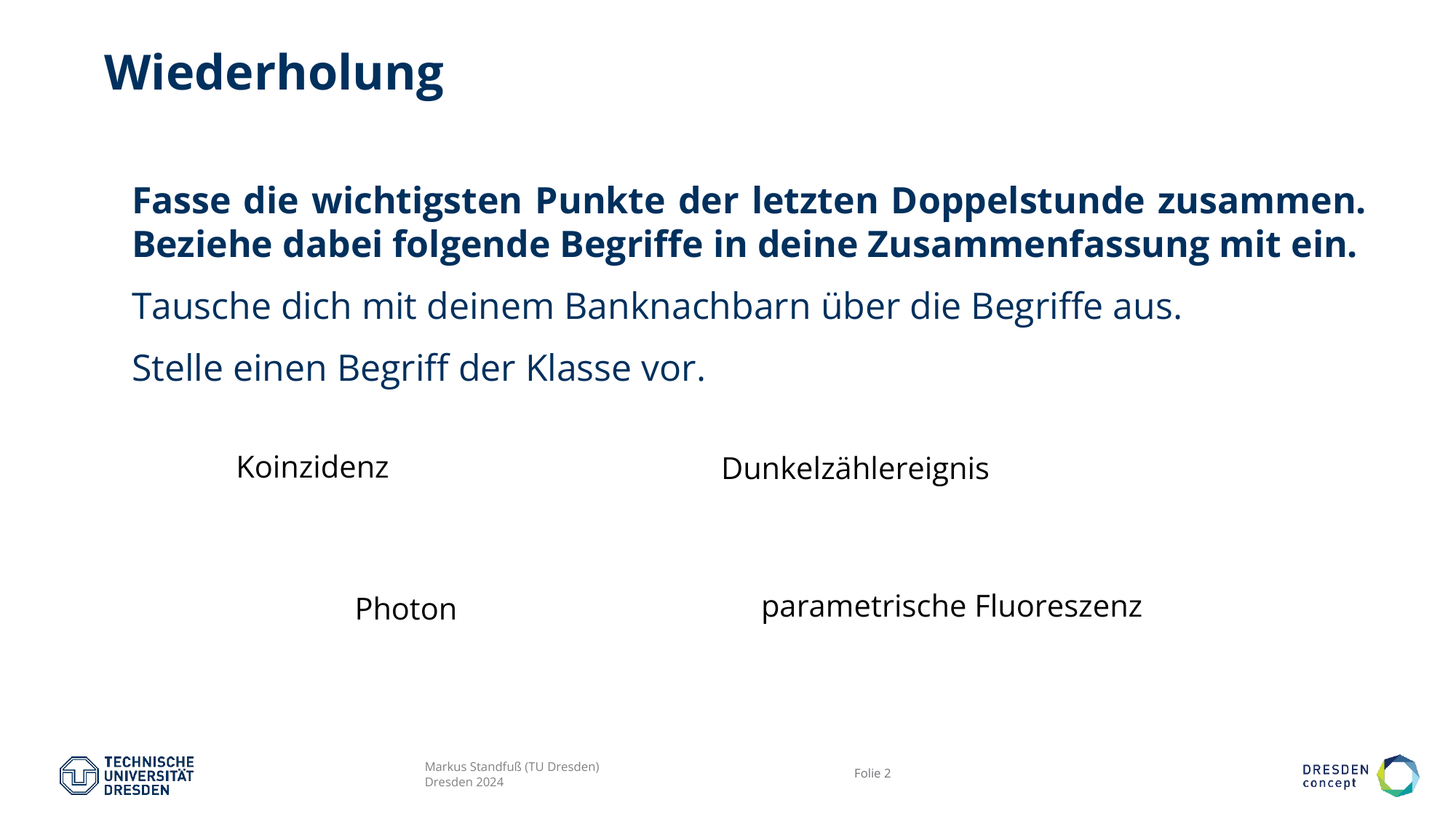

# Wiederholung
Fasse die wichtigsten Punkte der letzten Doppelstunde zusammen. Beziehe dabei folgende Begriffe in deine Zusammenfassung mit ein.
Tausche dich mit deinem Banknachbarn über die Begriffe aus.
Stelle einen Begriff der Klasse vor.

Koinzidenz
Dunkelzählereignis
parametrische Fluoreszenz
Photon